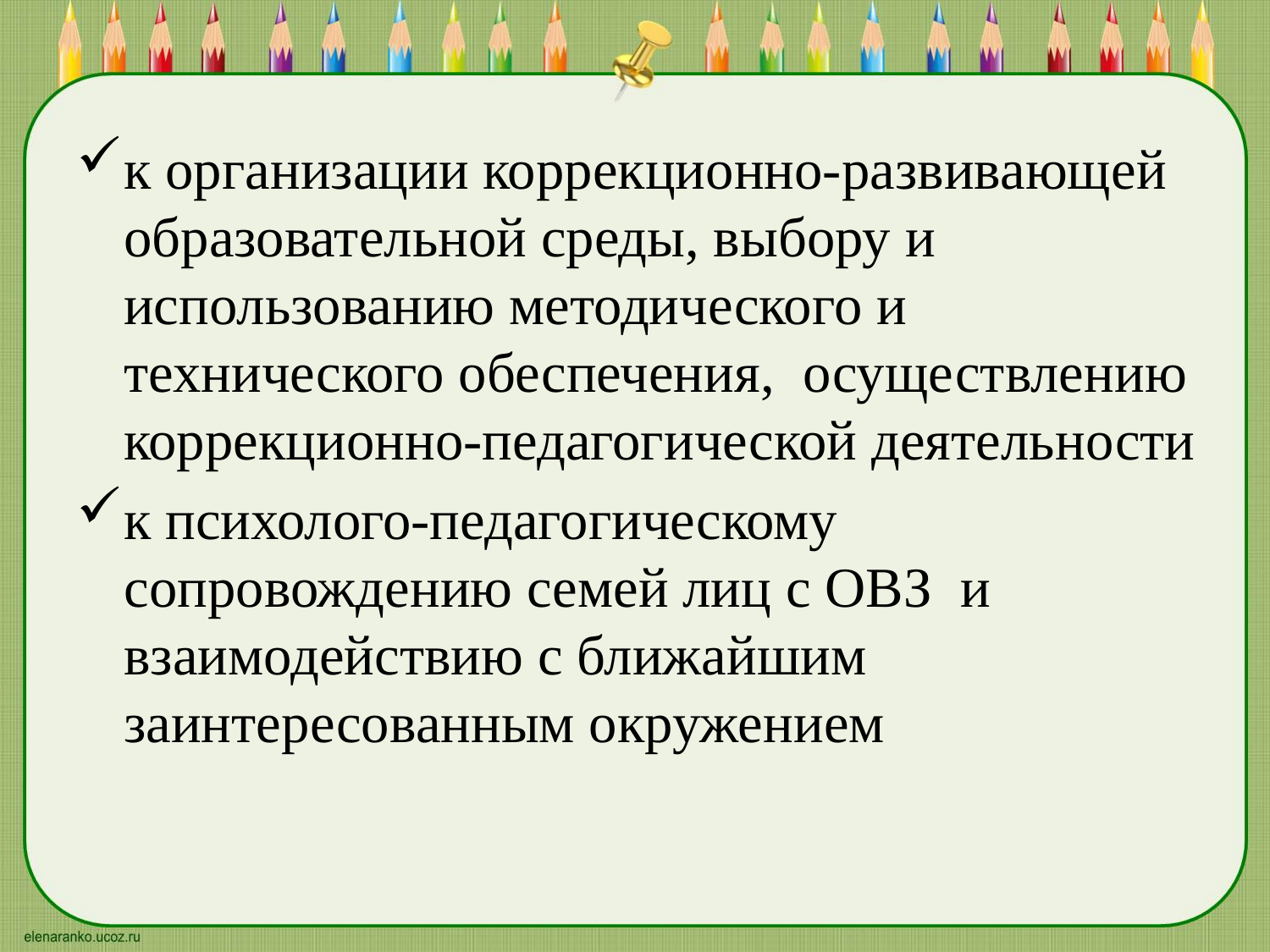

к организации коррекционно-развивающей образовательной среды, выбору и использованию методического и технического обеспечения,  осуществлению  коррекционно-педагогической деятельности
к психолого-педагогическому сопровождению семей лиц с ОВЗ  и взаимодействию с ближайшим заинтересованным окружением